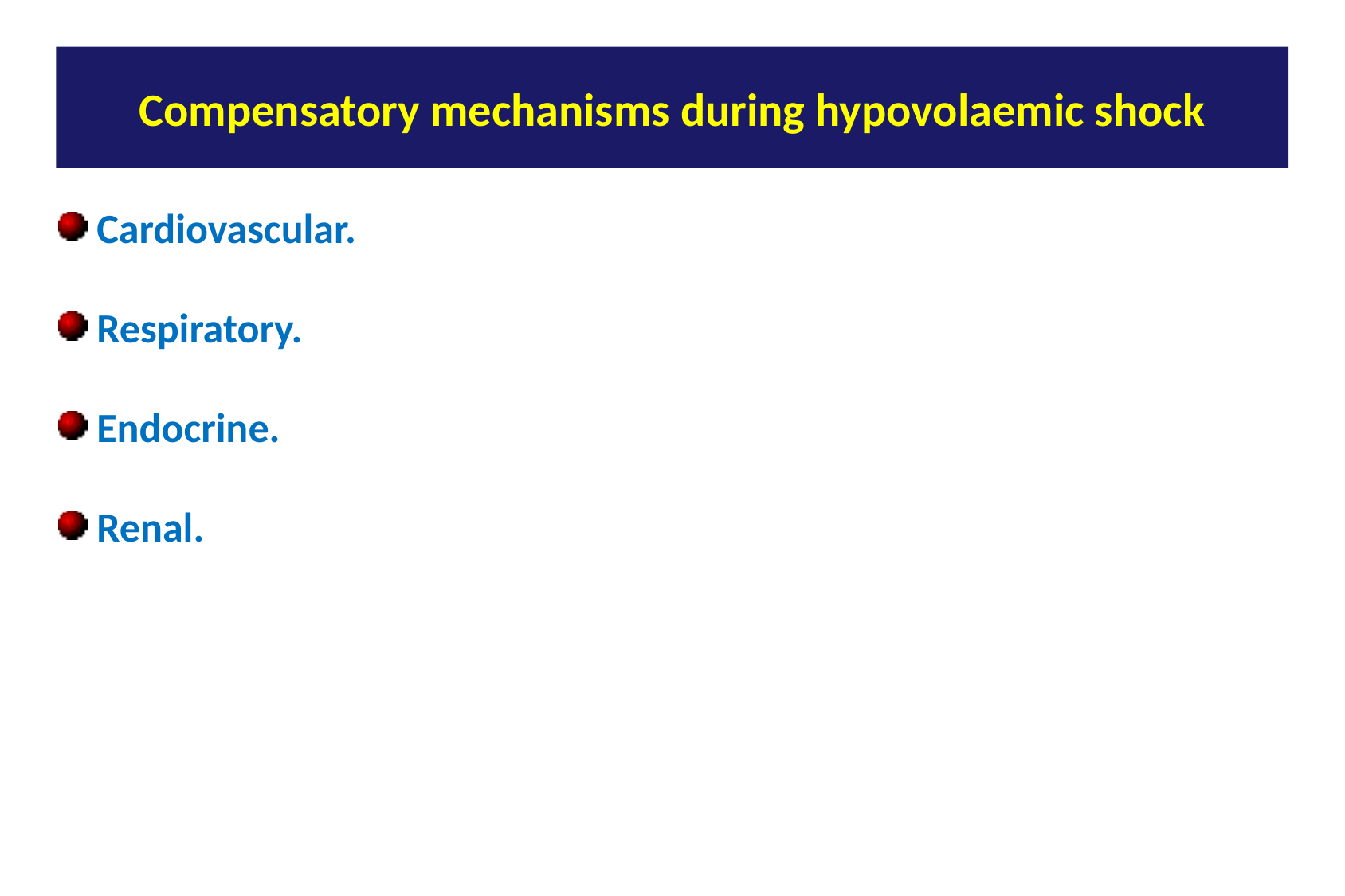

Compensatory mechanisms during hypovolaemic shock

 Cardiovascular.

 Respiratory.

 Endocrine.

 Renal.